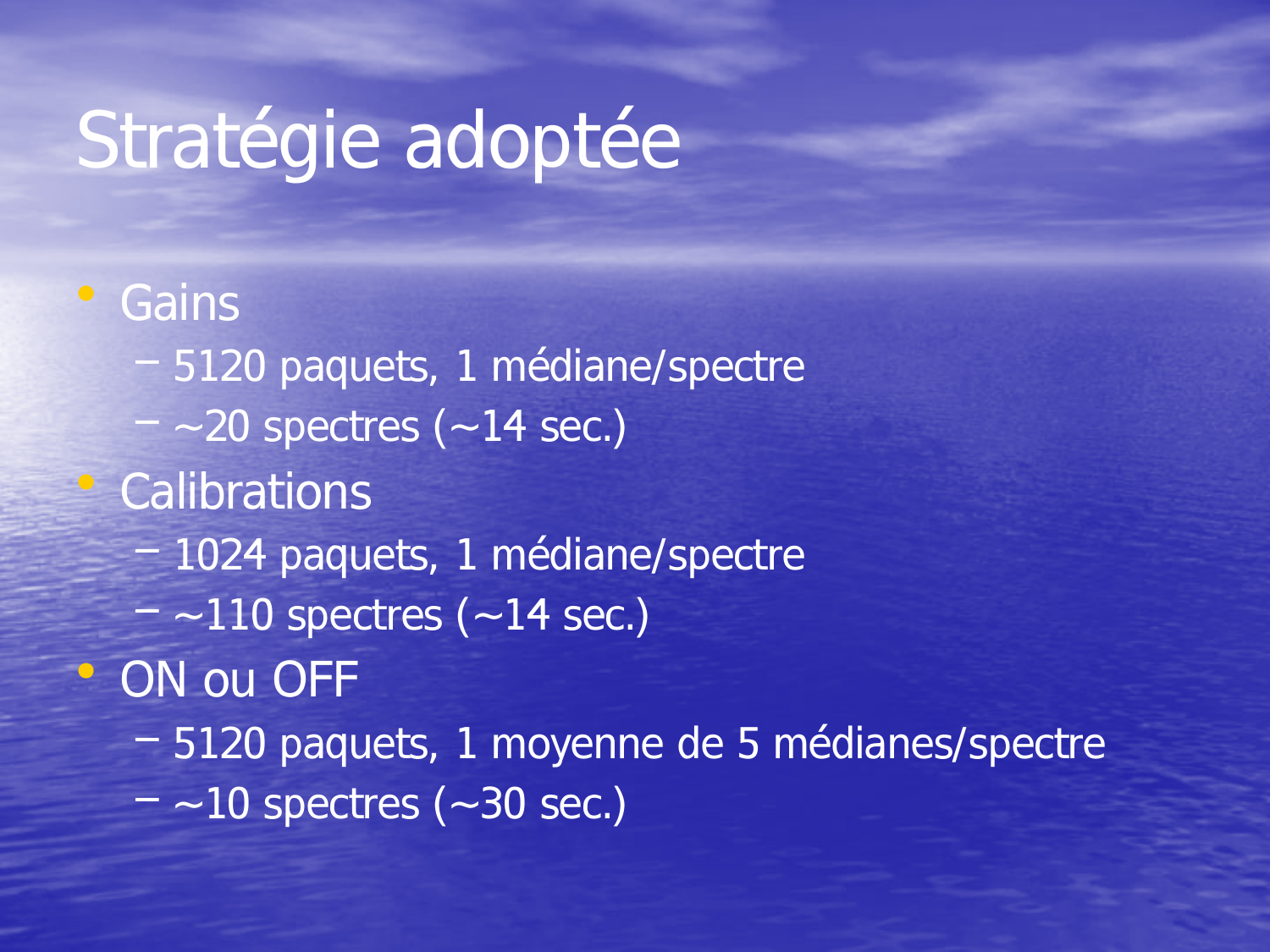

# Stratégie adoptée
Gains
5120 paquets, 1 médiane/spectre
~20 spectres (~14 sec.)
Calibrations
1024 paquets, 1 médiane/spectre
~110 spectres (~14 sec.)
ON ou OFF
5120 paquets, 1 moyenne de 5 médianes/spectre
~10 spectres (~30 sec.)